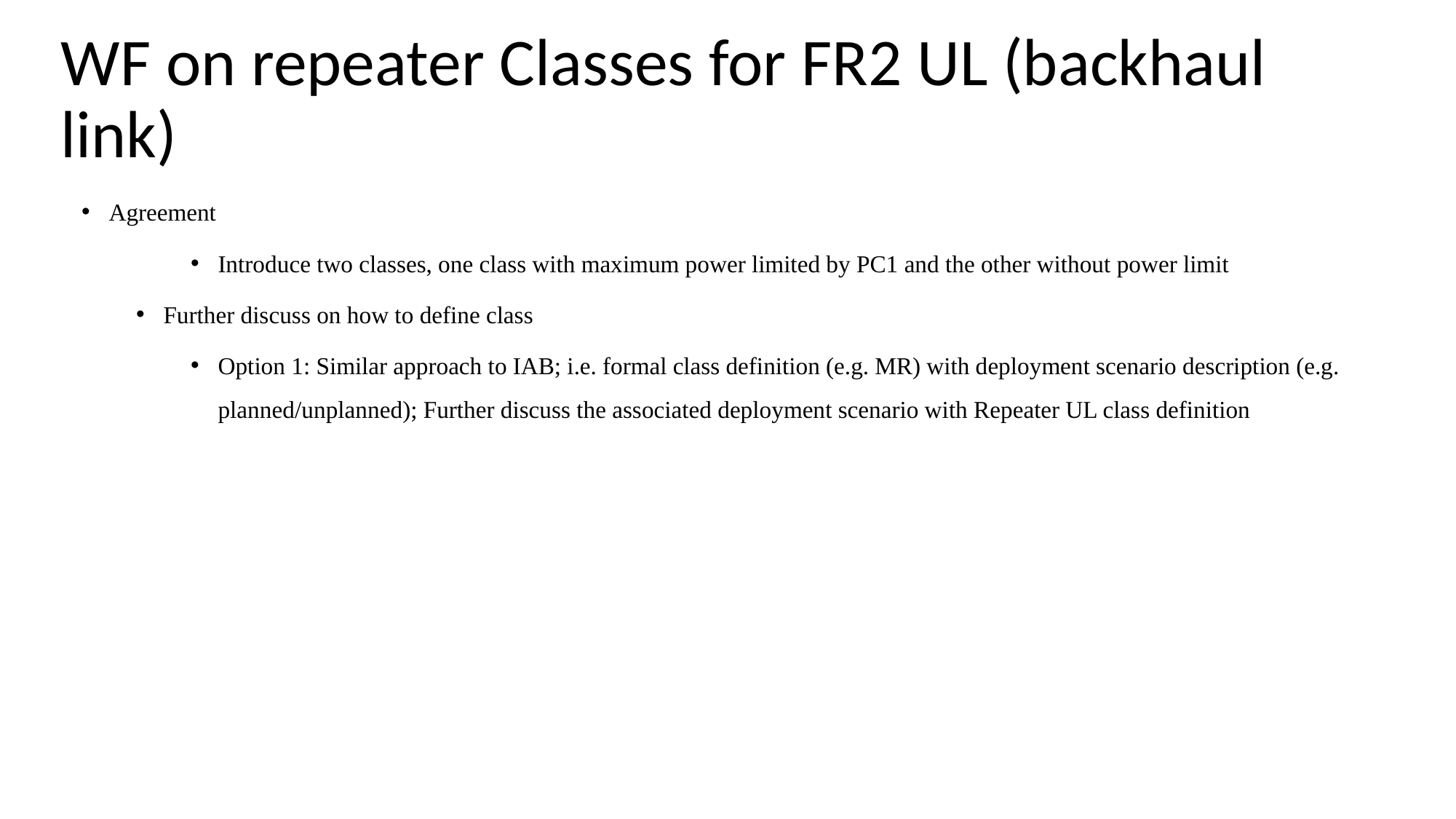

# WF on repeater Classes for FR2 UL (backhaul link)
Agreement
Introduce two classes, one class with maximum power limited by PC1 and the other without power limit
Further discuss on how to define class
Option 1: Similar approach to IAB; i.e. formal class definition (e.g. MR) with deployment scenario description (e.g. planned/unplanned); Further discuss the associated deployment scenario with Repeater UL class definition